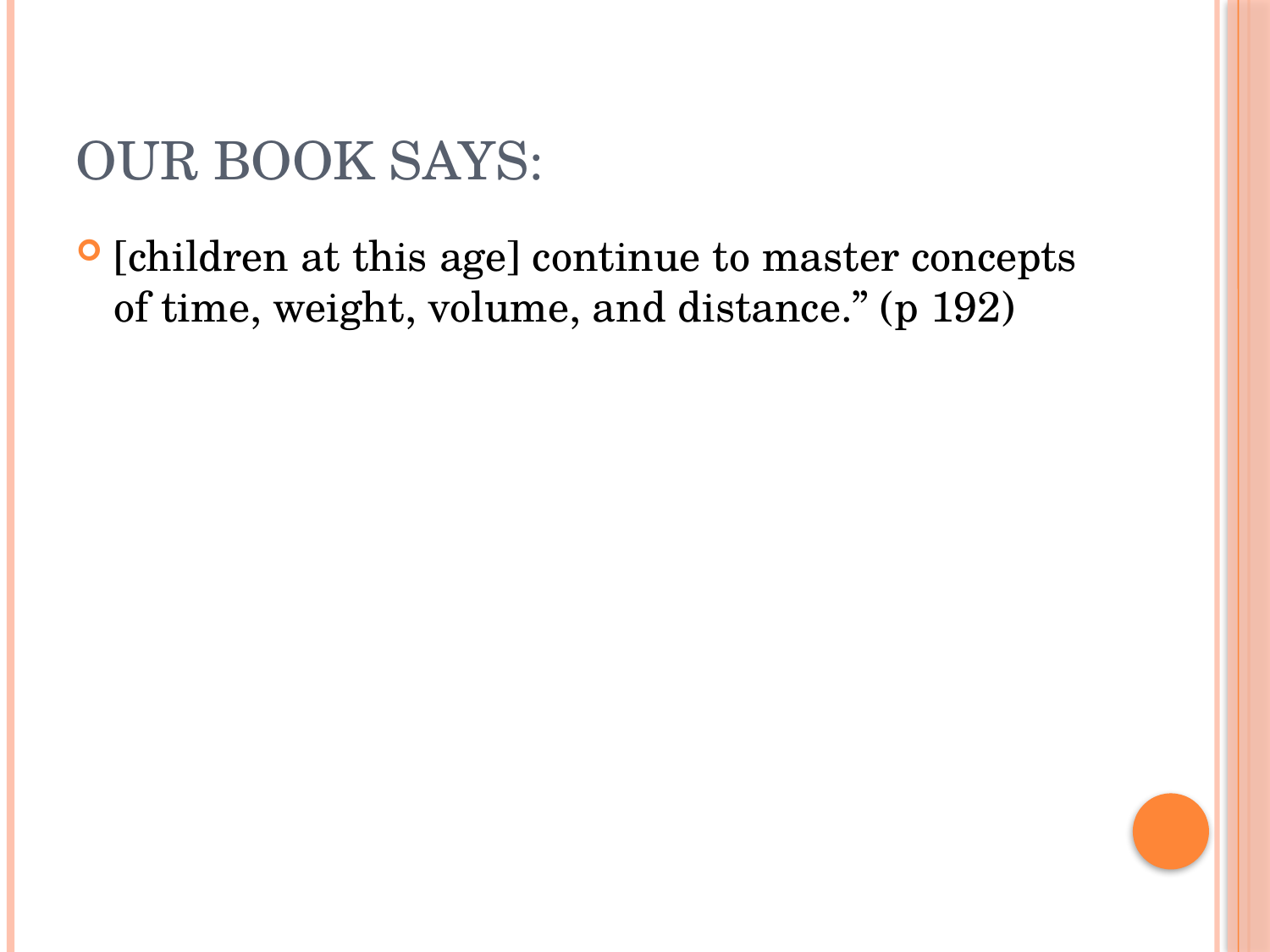

# Our book says:
[children at this age] continue to master concepts of time, weight, volume, and distance.” (p 192)